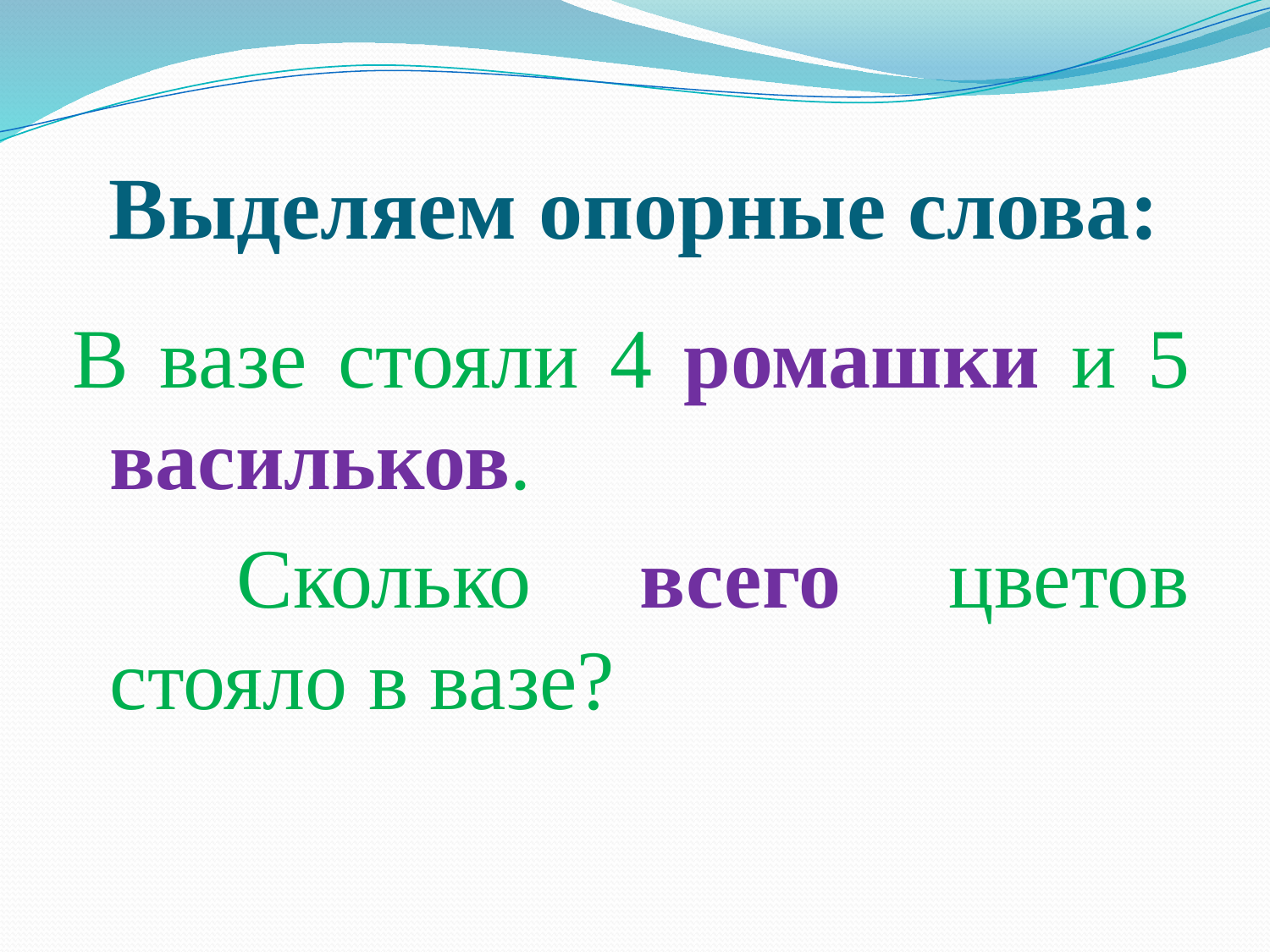

# Выделяем опорные слова:
В вазе стояли 4 ромашки и 5 васильков.
		Сколько всего цветов стояло в вазе?